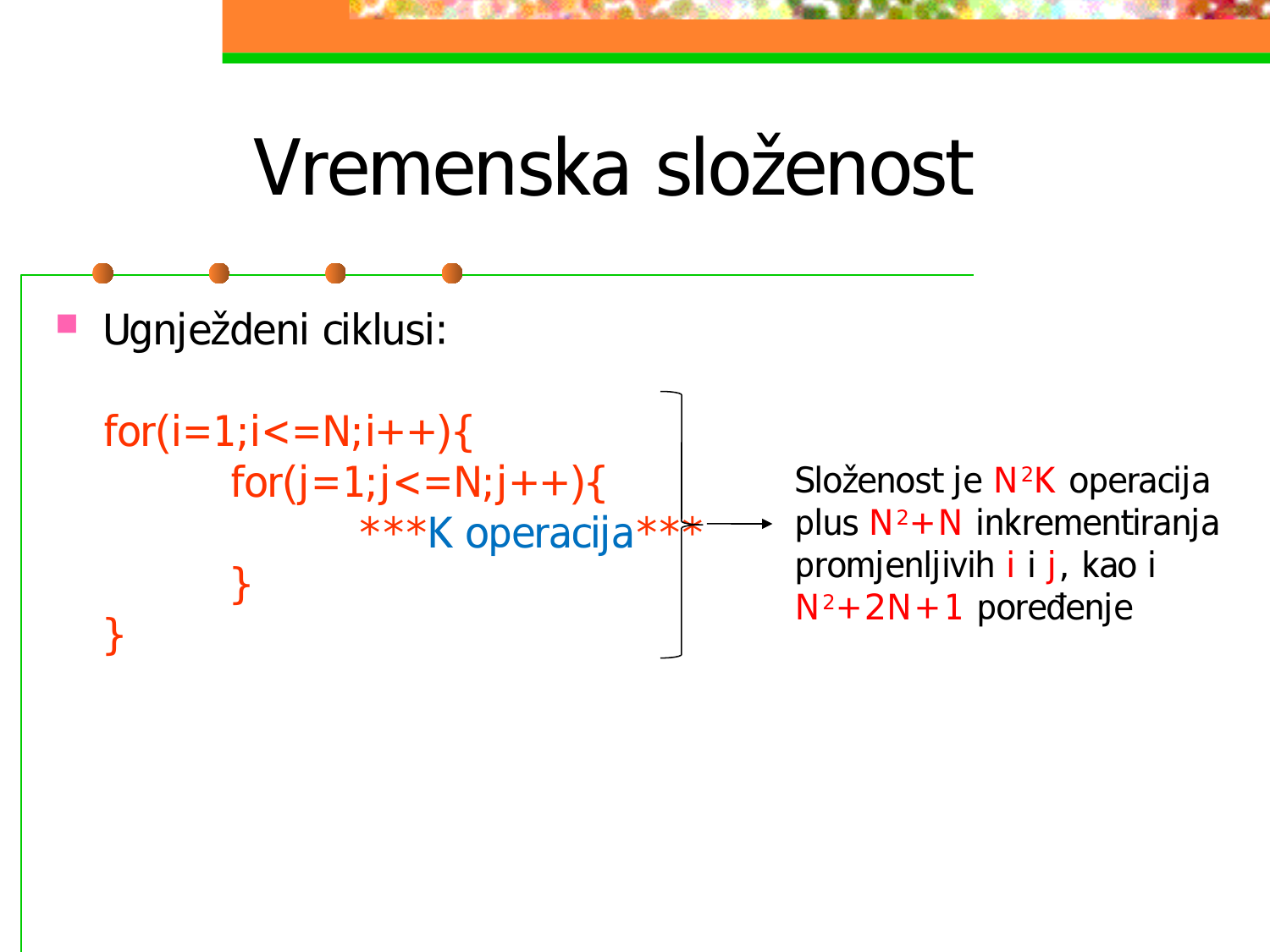

# Vremenska složenost
Ugnježdeni ciklusi:

for(i=1;i<=N;i++){
	for(j=1;j<=N;j++){
		***K operacija***
	}
}

Složenost je N2K operacija plus N2+N inkrementiranja promjenljivih i i j, kao i N2+2N+1 poređenje